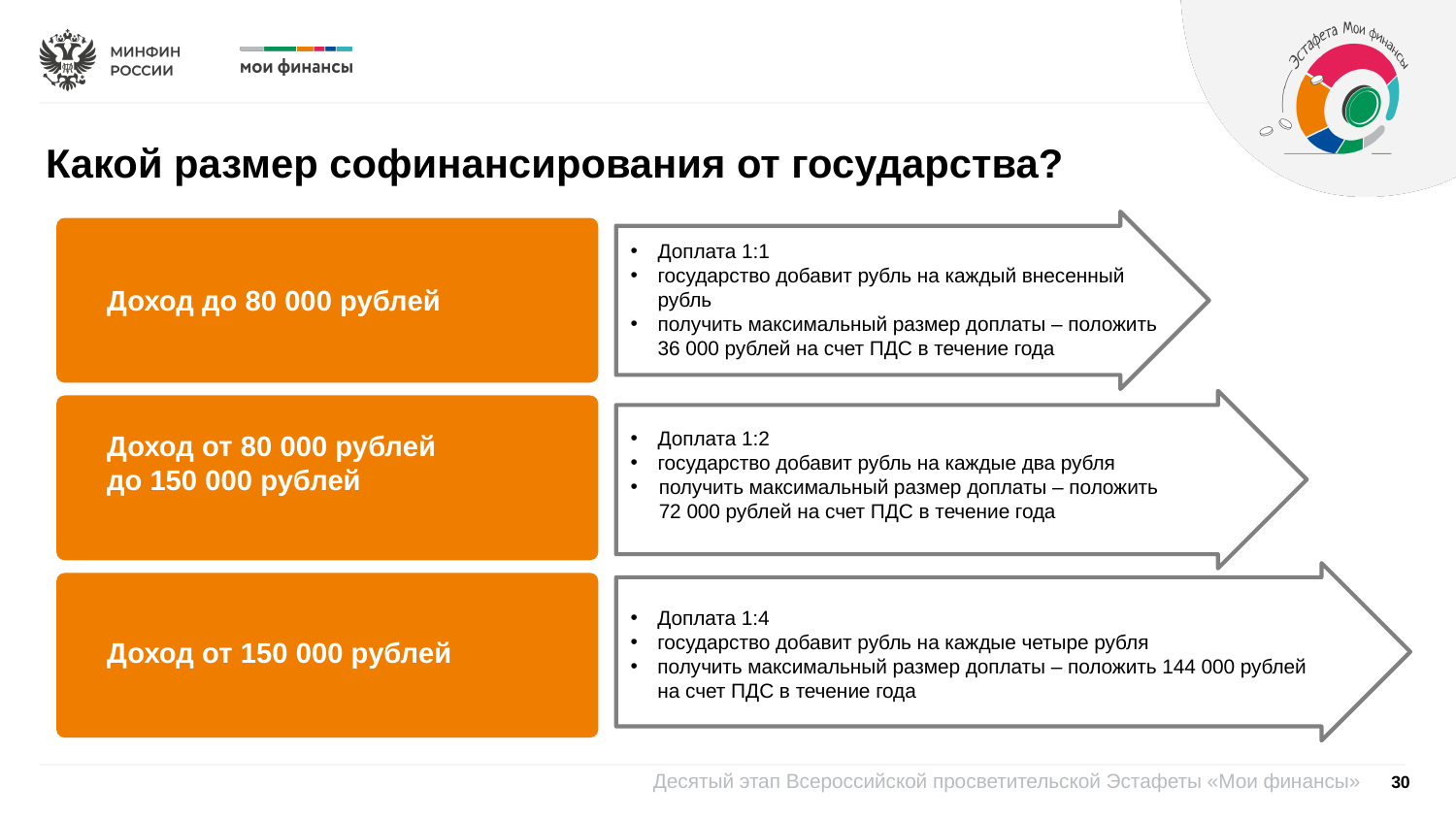

Какой размер софинансирования от государства?

Доплата 1:1
государство добавит рубль на каждый внесенный рубль
получить максимальный размер доплаты – положить 36 000 рублей на счет ПДС в течение года
Доход до 80 000 рублей

Доплата 1:2
государство добавит рубль на каждые два рубля
получить максимальный размер доплаты – положить 72 000 рублей на счет ПДС в течение года
Доход от 80 000 рублей
до 150 000 рублей

Доплата 1:4
государство добавит рубль на каждые четыре рубля
получить максимальный размер доплаты – положить 144 000 рублей на счет ПДС в течение года
Доход от 150 000 рублей

30